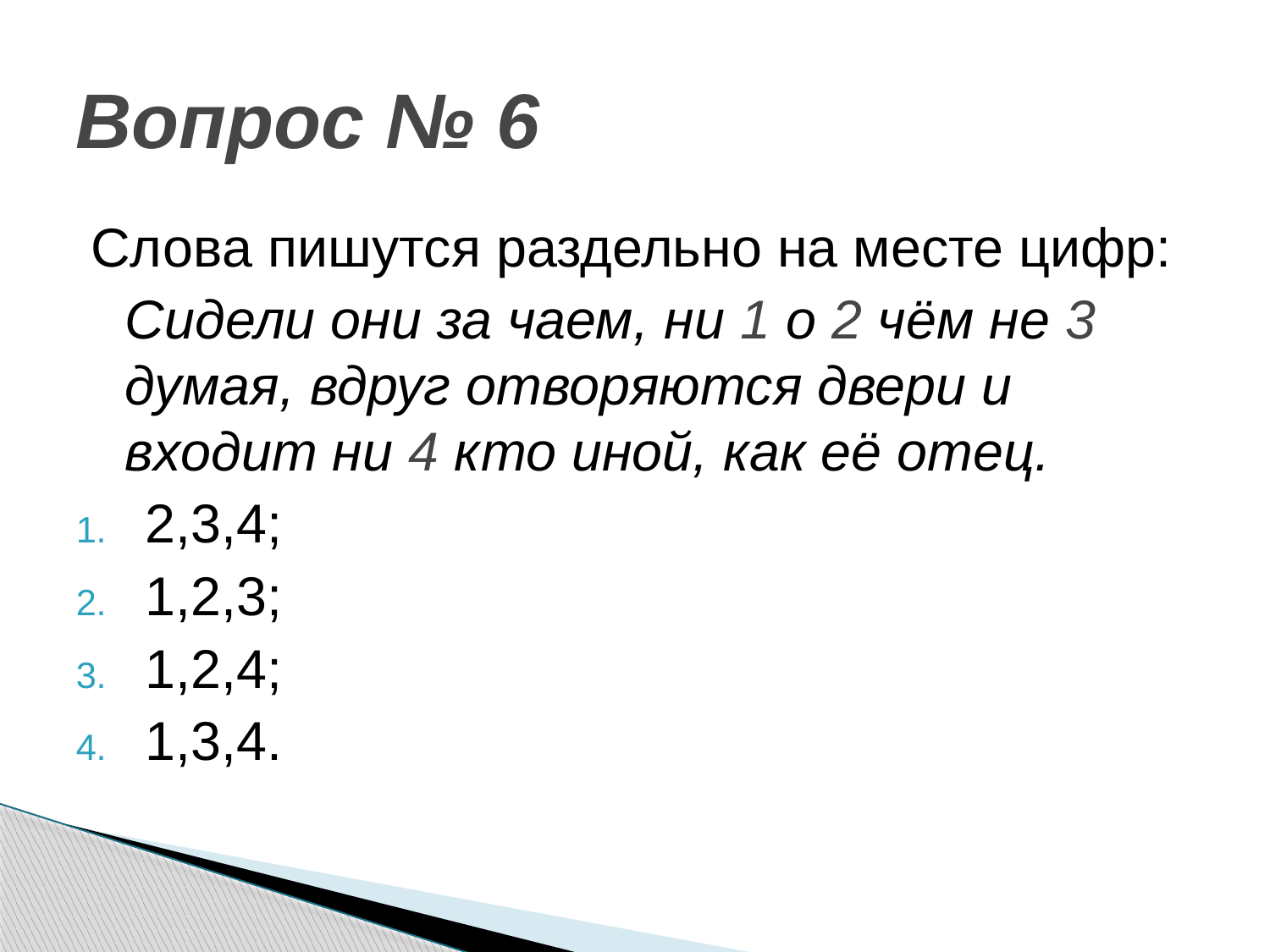

# Вопрос № 6
Слова пишутся раздельно на месте цифр:
		Сидели они за чаем, ни 1 о 2 чём не 3 думая, вдруг отворяются двери и входит ни 4 кто иной, как её отец.
2,3,4;
1,2,3;
1,2,4;
1,3,4.